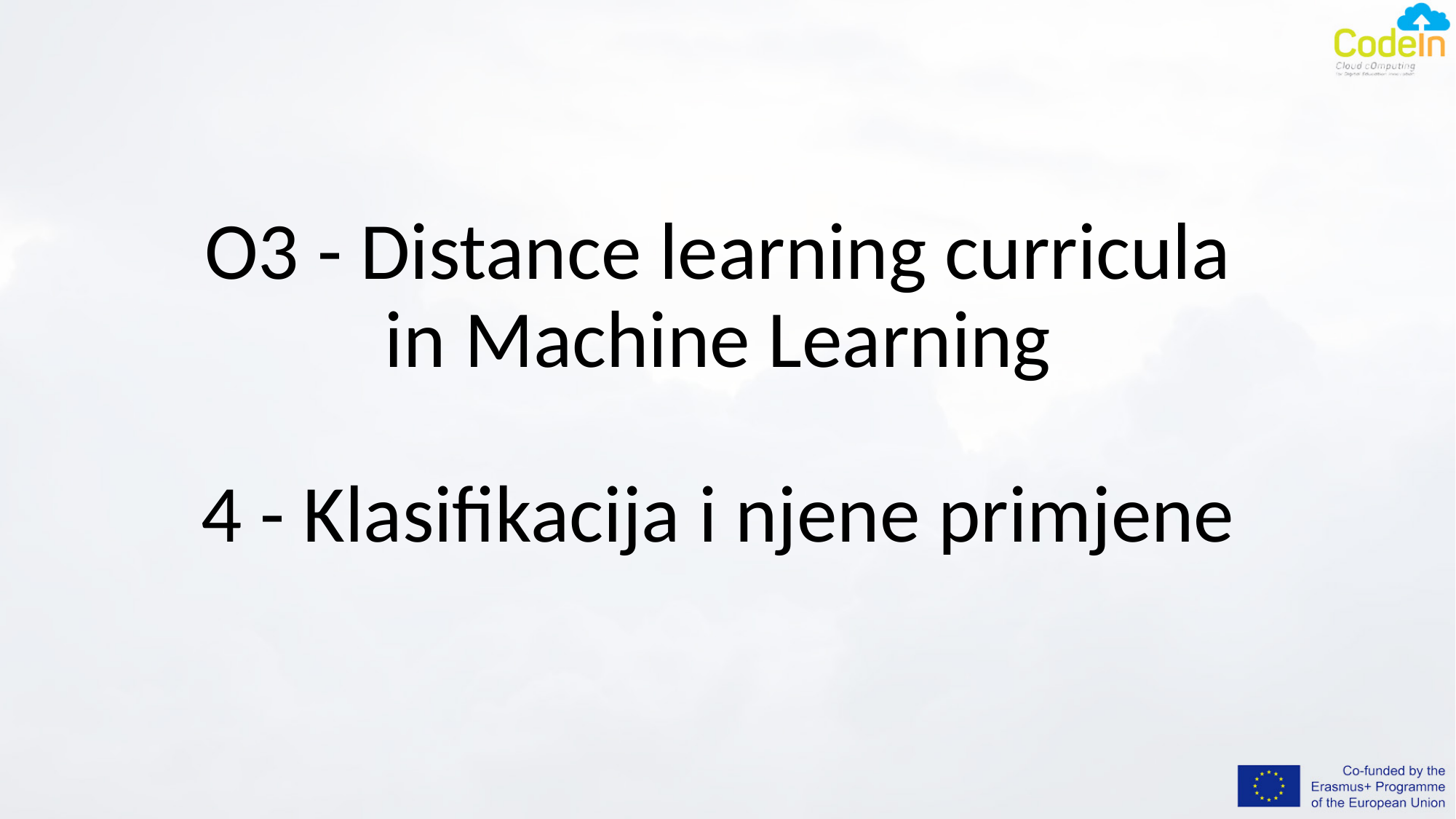

# O3 - Distance learning curricula in Machine Learning 4 - Klasifikacija i njene primjene